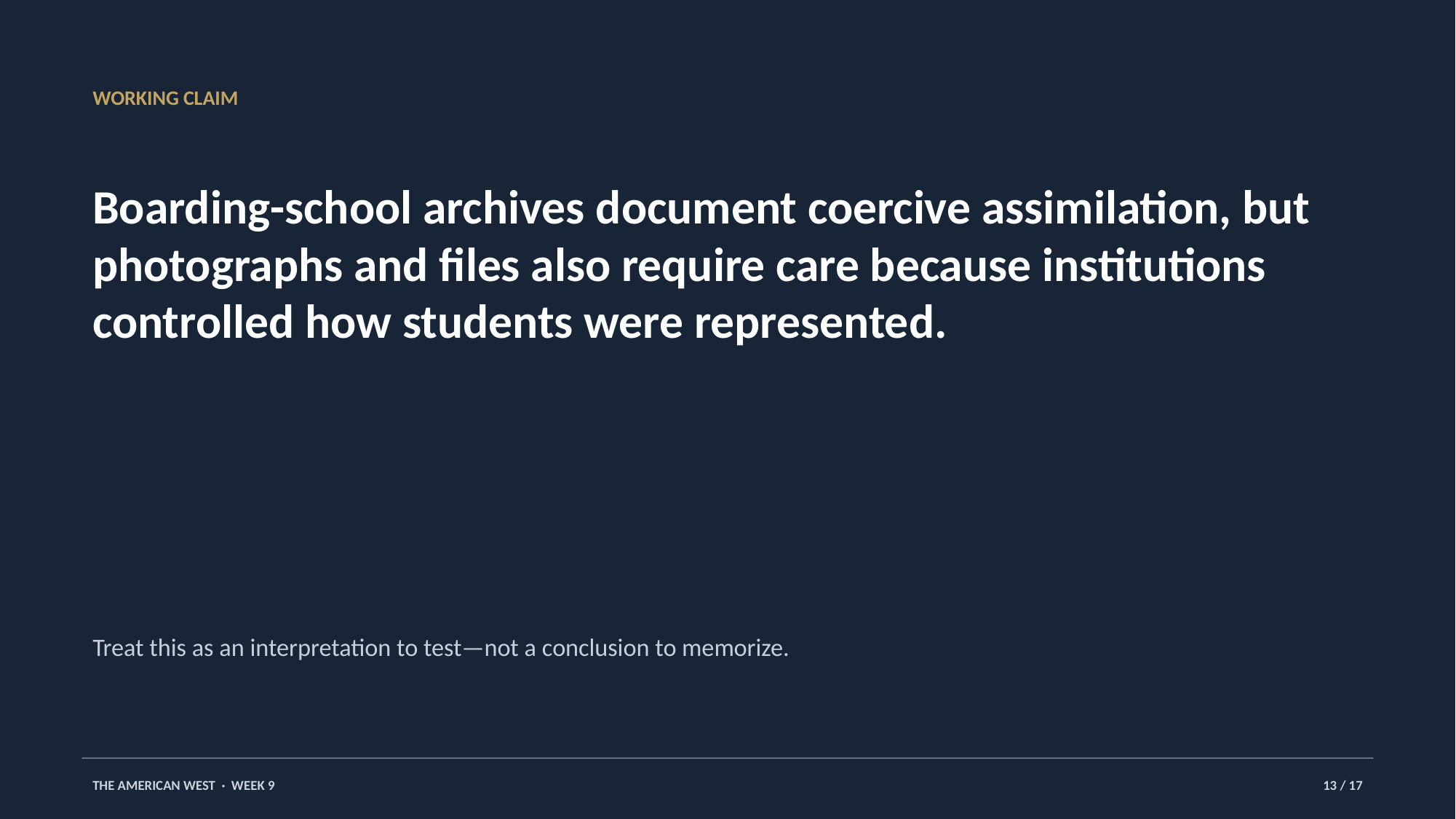

WORKING CLAIM
Boarding-school archives document coercive assimilation, but photographs and files also require care because institutions controlled how students were represented.
Treat this as an interpretation to test—not a conclusion to memorize.

THE AMERICAN WEST  ·  WEEK 9
13 / 17